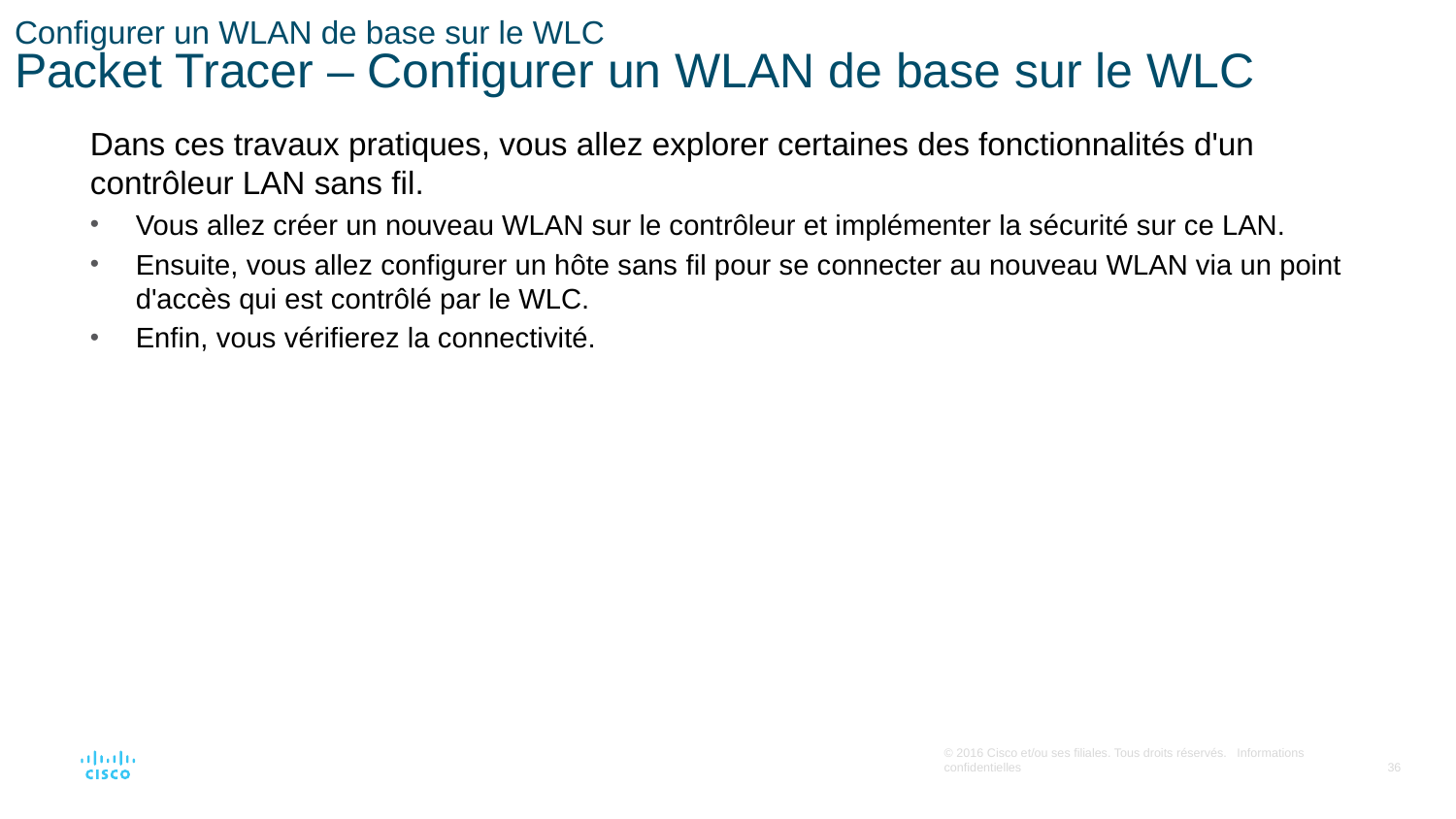

# Configurer un WLAN de base sur le WLC Packet Tracer – Configurer un WLAN de base sur le WLC
Dans ces travaux pratiques, vous allez explorer certaines des fonctionnalités d'un contrôleur LAN sans fil.
Vous allez créer un nouveau WLAN sur le contrôleur et implémenter la sécurité sur ce LAN.
Ensuite, vous allez configurer un hôte sans fil pour se connecter au nouveau WLAN via un point d'accès qui est contrôlé par le WLC.
Enfin, vous vérifierez la connectivité.